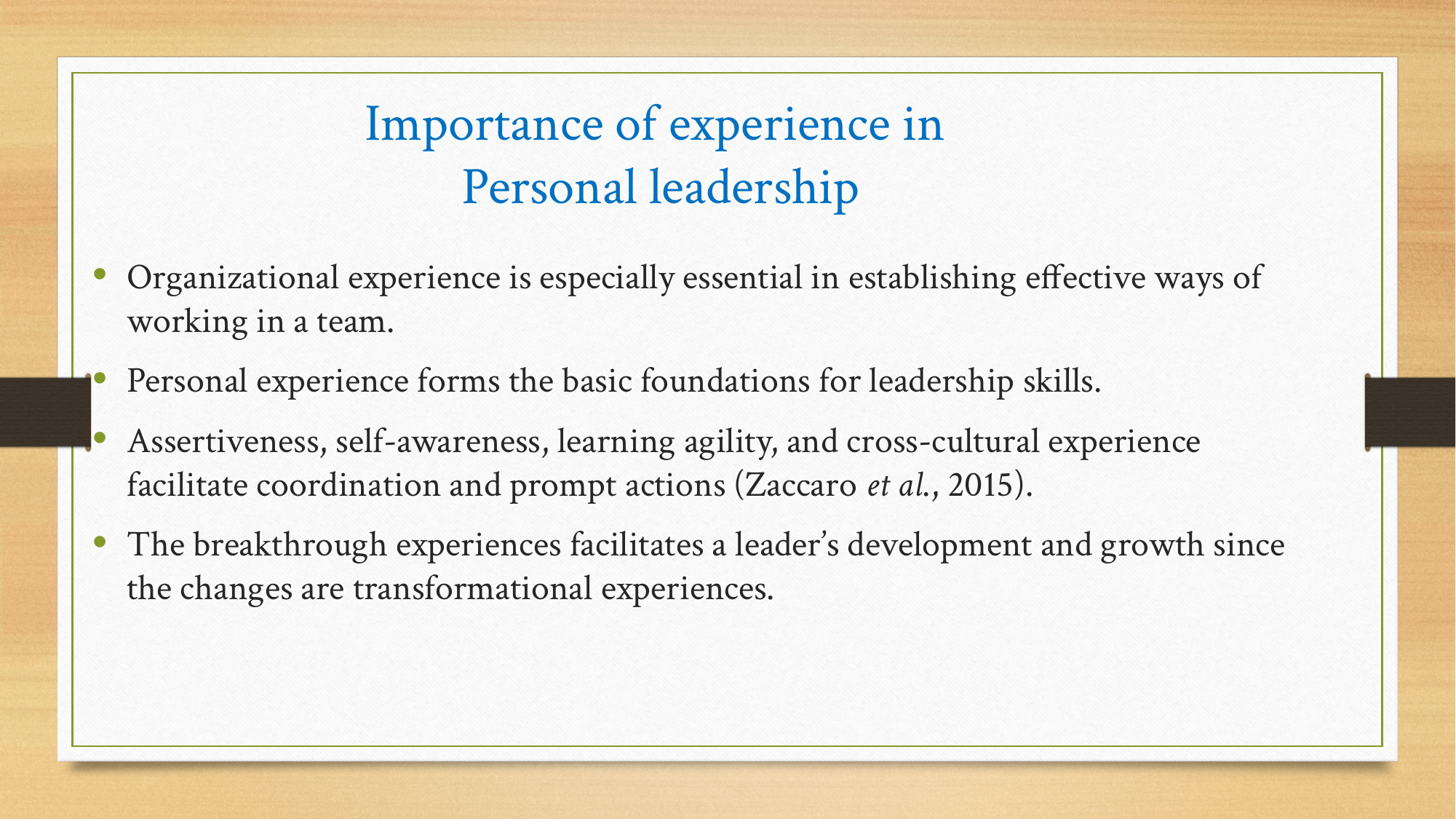

# Importance of experience in Personal leadership
Organizational experience is especially essential in establishing effective ways of working in a team.
Personal experience forms the basic foundations for leadership skills.
Assertiveness, self-awareness, learning agility, and cross-cultural experience facilitate coordination and prompt actions (Zaccaro et al., 2015).
The breakthrough experiences facilitates a leader’s development and growth since the changes are transformational experiences.